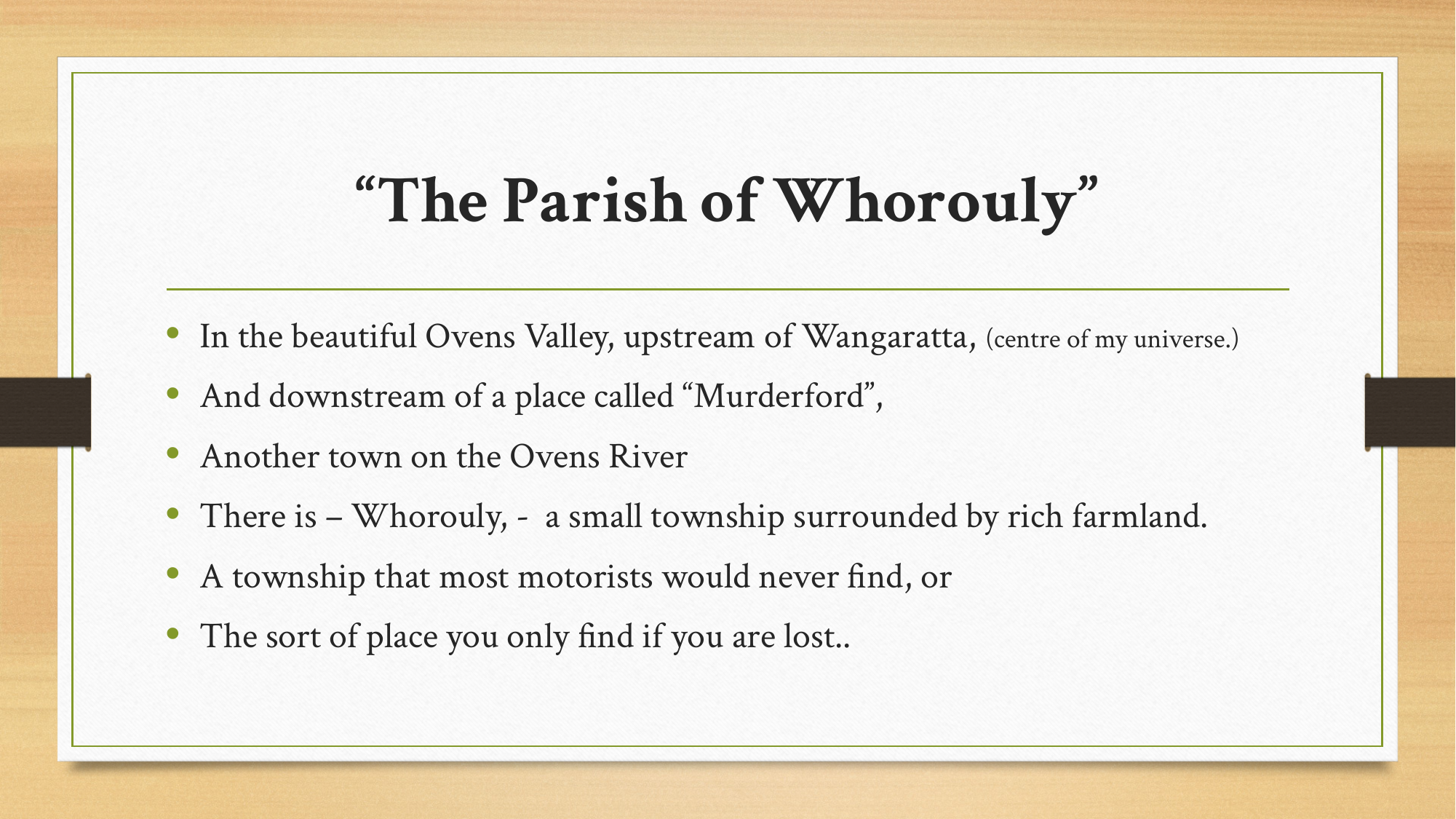

# “The Parish of Whorouly”
In the beautiful Ovens Valley, upstream of Wangaratta, (centre of my universe.)
And downstream of a place called “Murderford”,
Another town on the Ovens River
There is – Whorouly, -  a small township surrounded by rich farmland.
A township that most motorists would never find, or
The sort of place you only find if you are lost..